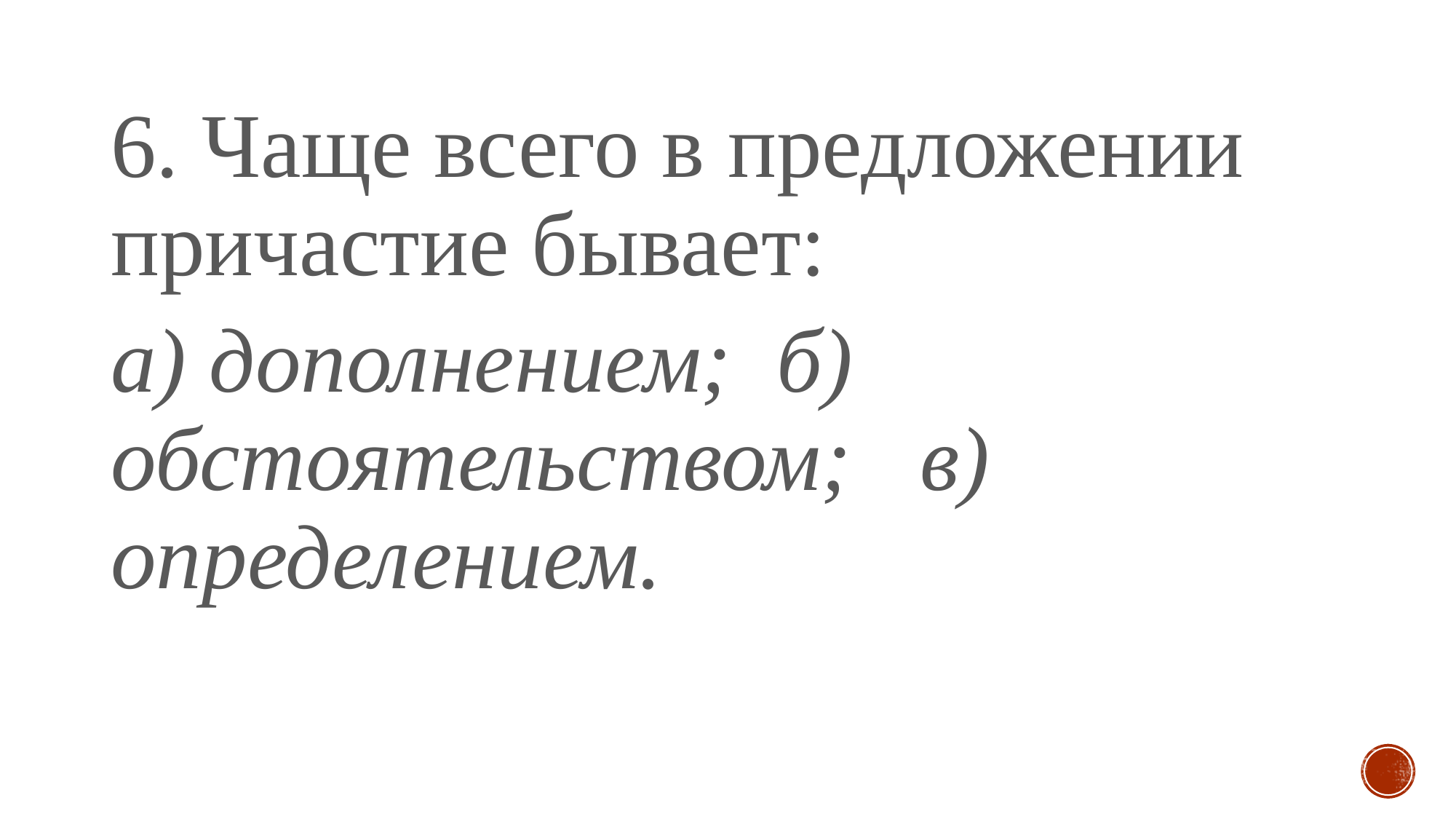

#
6. Чаще всего в предложении причастие бывает:
а) дополнением;  б) обстоятельством;   в) определением.